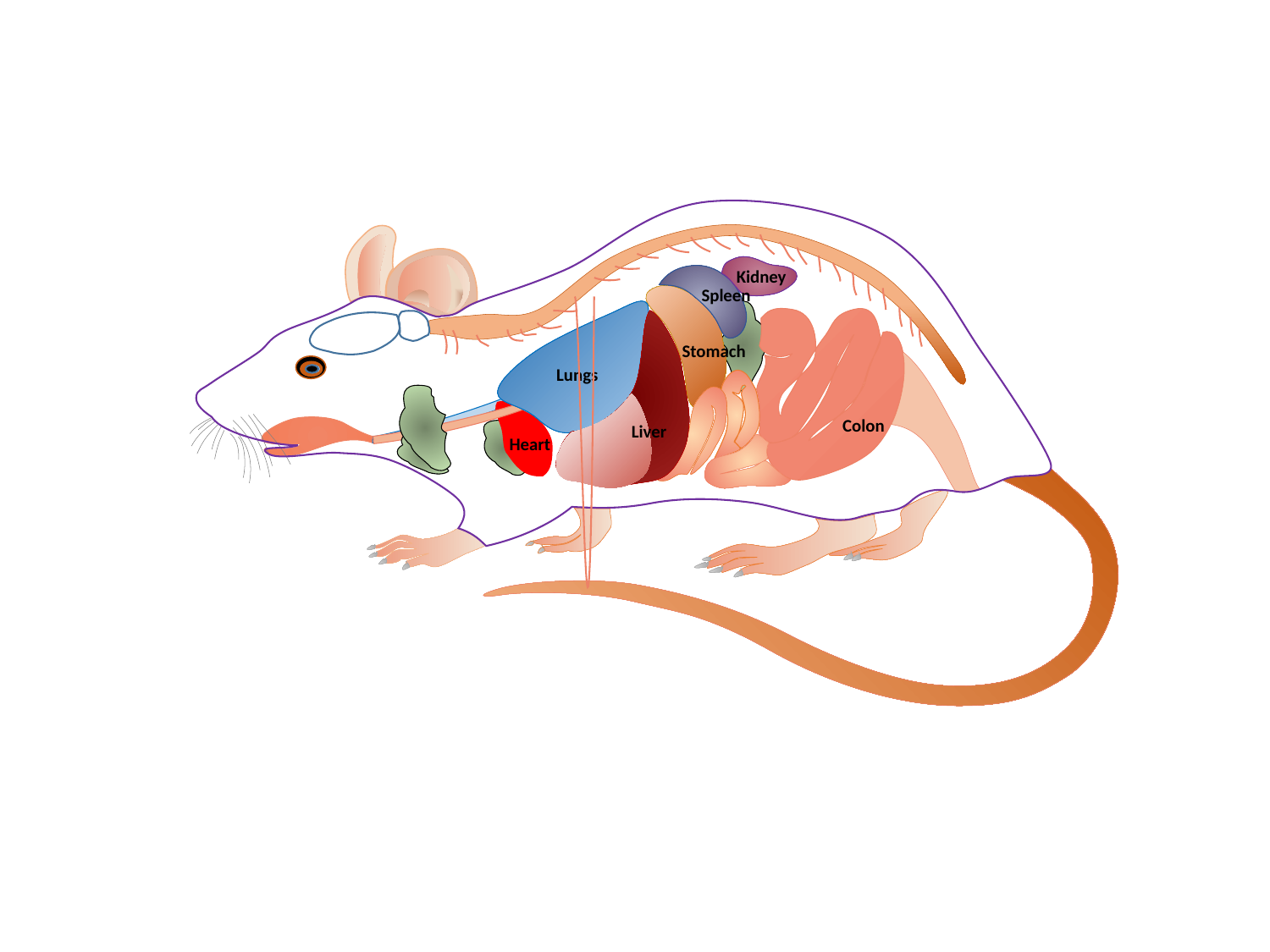

Kidney

Stomach

Lungs

Colon

Liver

Heart

Spleen